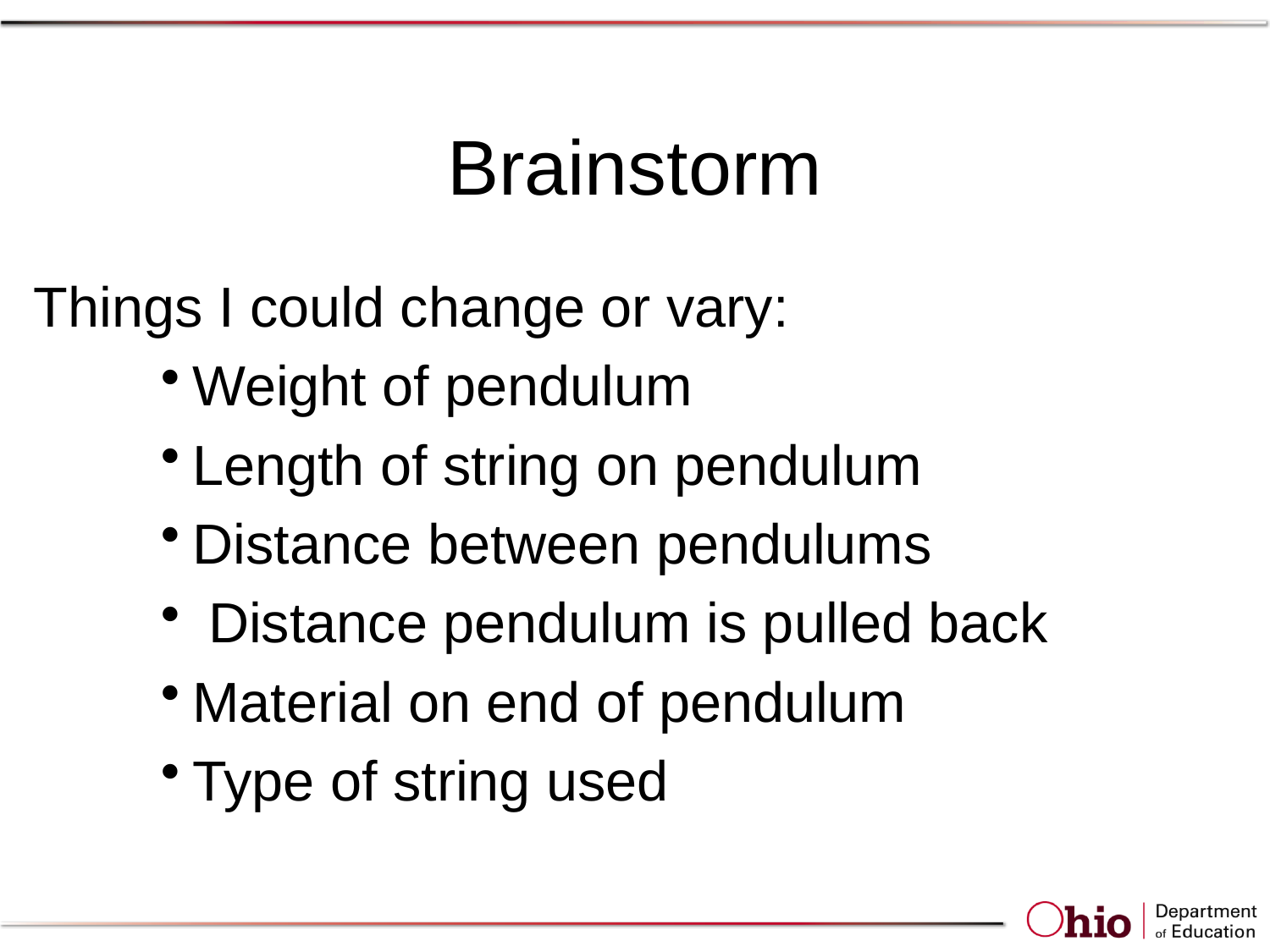

# Brainstorm
Things I could change or vary:
Weight of pendulum
Length of string on pendulum
Distance between pendulums
 Distance pendulum is pulled back
Material on end of pendulum
Type of string used